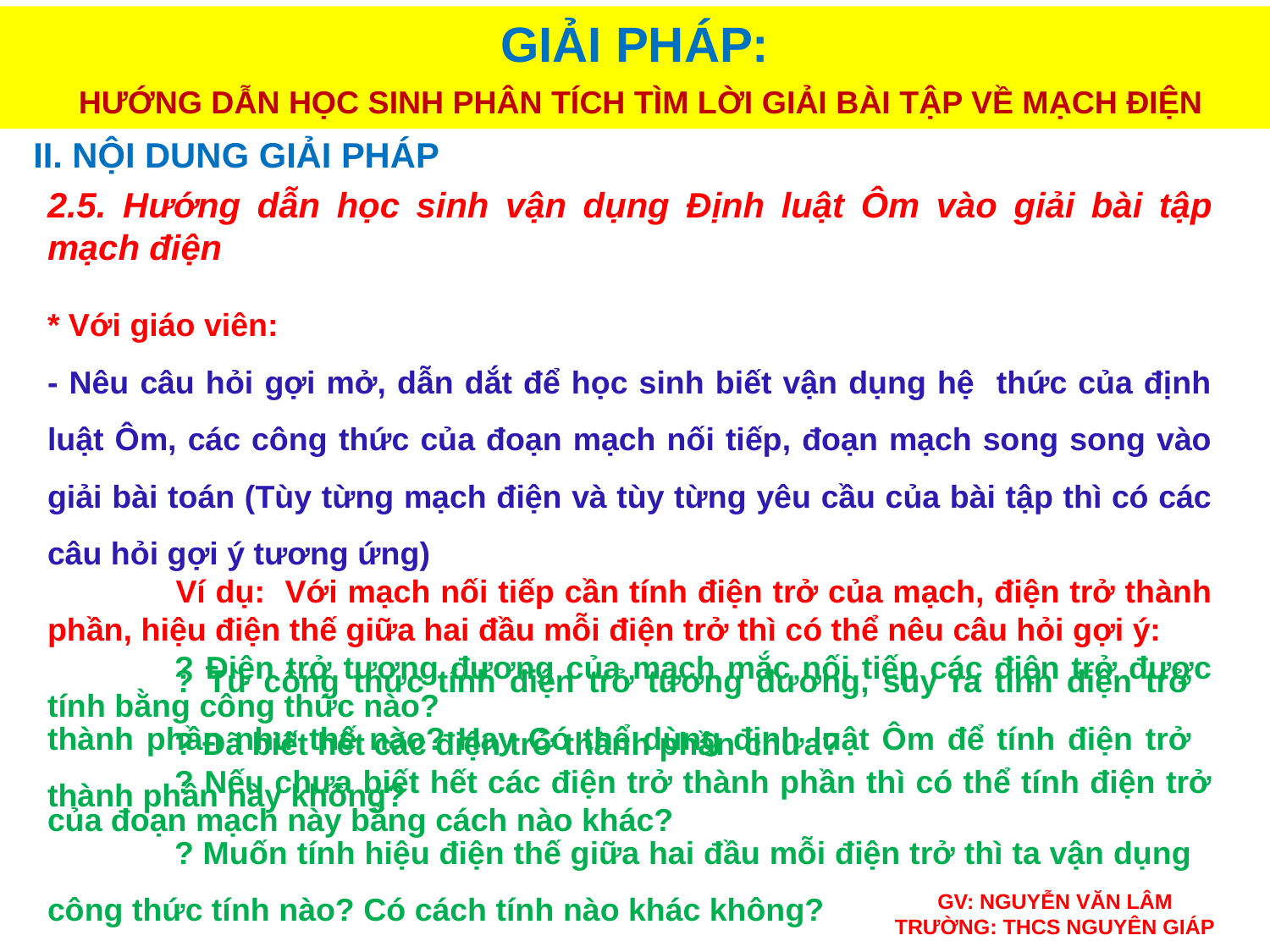

GIẢI PHÁP:
 HƯỚNG DẪN HỌC SINH PHÂN TÍCH TÌM LỜI GIẢI BÀI TẬP VỀ MẠCH ĐIỆN
II. NỘI DUNG GIẢI PHÁP
2.5. Hướng dẫn học sinh vận dụng Định luật Ôm vào giải bài tập mạch điện

* Với giáo viên:
- Nêu câu hỏi gợi mở, dẫn dắt để học sinh biết vận dụng hệ  thức của định luật Ôm, các công thức của đoạn mạch nối tiếp, đoạn mạch song song vào giải bài toán (Tùy từng mạch điện và tùy từng yêu cầu của bài tập thì có các câu hỏi gợi ý tương ứng)
 	Ví dụ:  Với mạch nối tiếp cần tính điện trở của mạch, điện trở thành phần, hiệu điện thế giữa hai đầu mỗi điện trở thì có thể nêu câu hỏi gợi ý:
	? Điện trở tương đương của mạch mắc nối tiếp các điện trở được tính bằng công thức nào?
	? Đã biết hết các điện trở thành phần chưa?
	? Nếu chưa biết hết các điện trở thành phần thì có thể tính điện trở của đoạn mạch này bằng cách nào khác?
	? Từ công thức tính điện trở tương đương, suy ra tính điện trở thành phần như thế nào? Hay Có thể dùng định luật Ôm để tính điện trở thành phần này không?
	? Muốn tính hiệu điện thế giữa hai đầu mỗi điện trở thì ta vận dụng công thức tính nào? Có cách tính nào khác không?
GV: NGUYỄN VĂN LÂM
TRƯỜNG: THCS NGUYÊN GIÁP